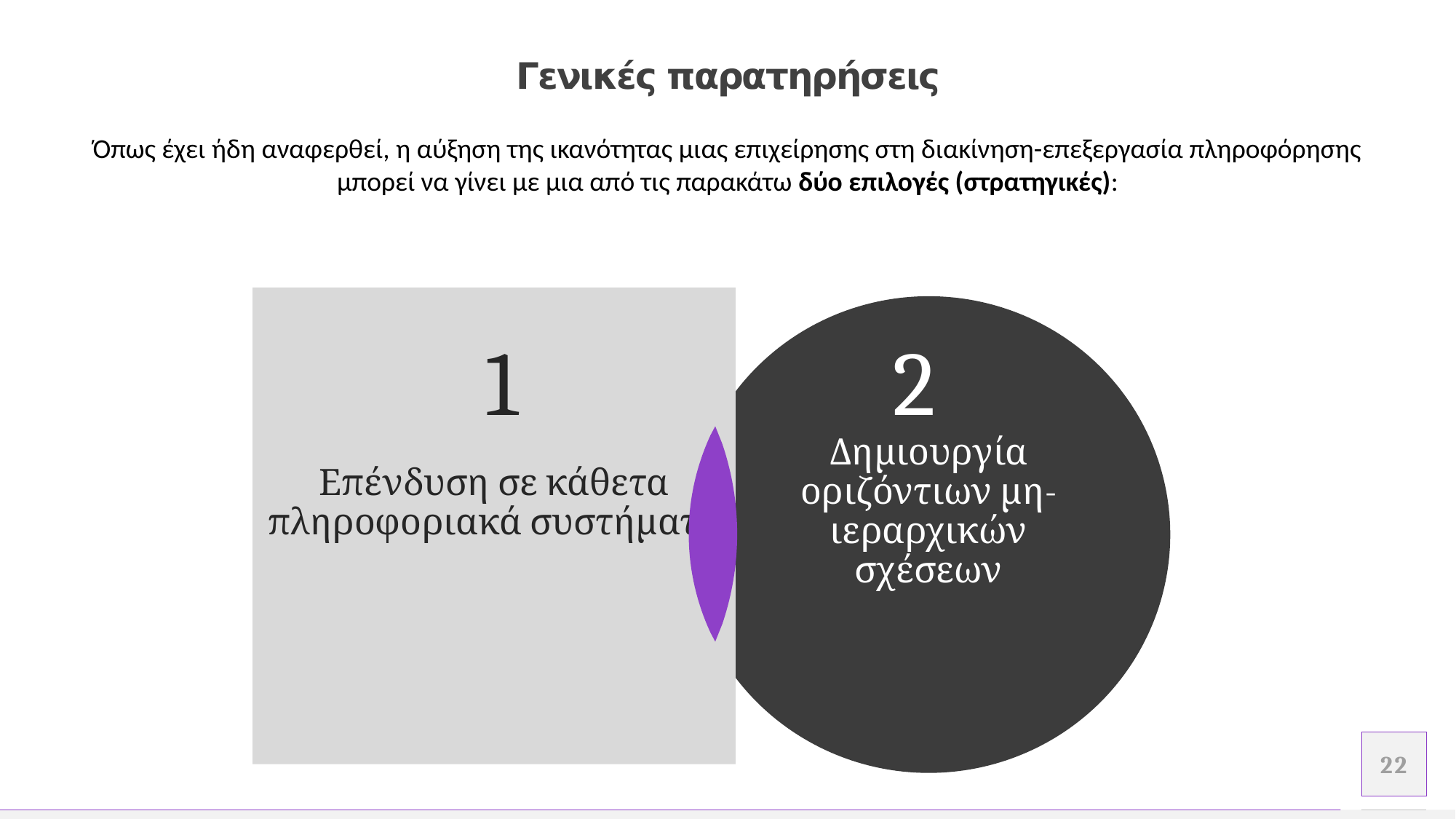

# Γενικές παρατηρήσεις
Όπως έχει ήδη αναφερθεί, η αύξηση της ικανότητας μιας επιχείρησης στη διακίνηση-επεξεργασία πληροφόρησης μπορεί να γίνει με μια από τις παρακάτω δύο επιλογές (στρατηγικές):
1
2
Επένδυση σε κάθετα πληροφοριακά συστήματα

Δημιουργία οριζόντιων μη-ιεραρχικών σχέσεων

.
.
22
Προσθέστε υποσέλιδο